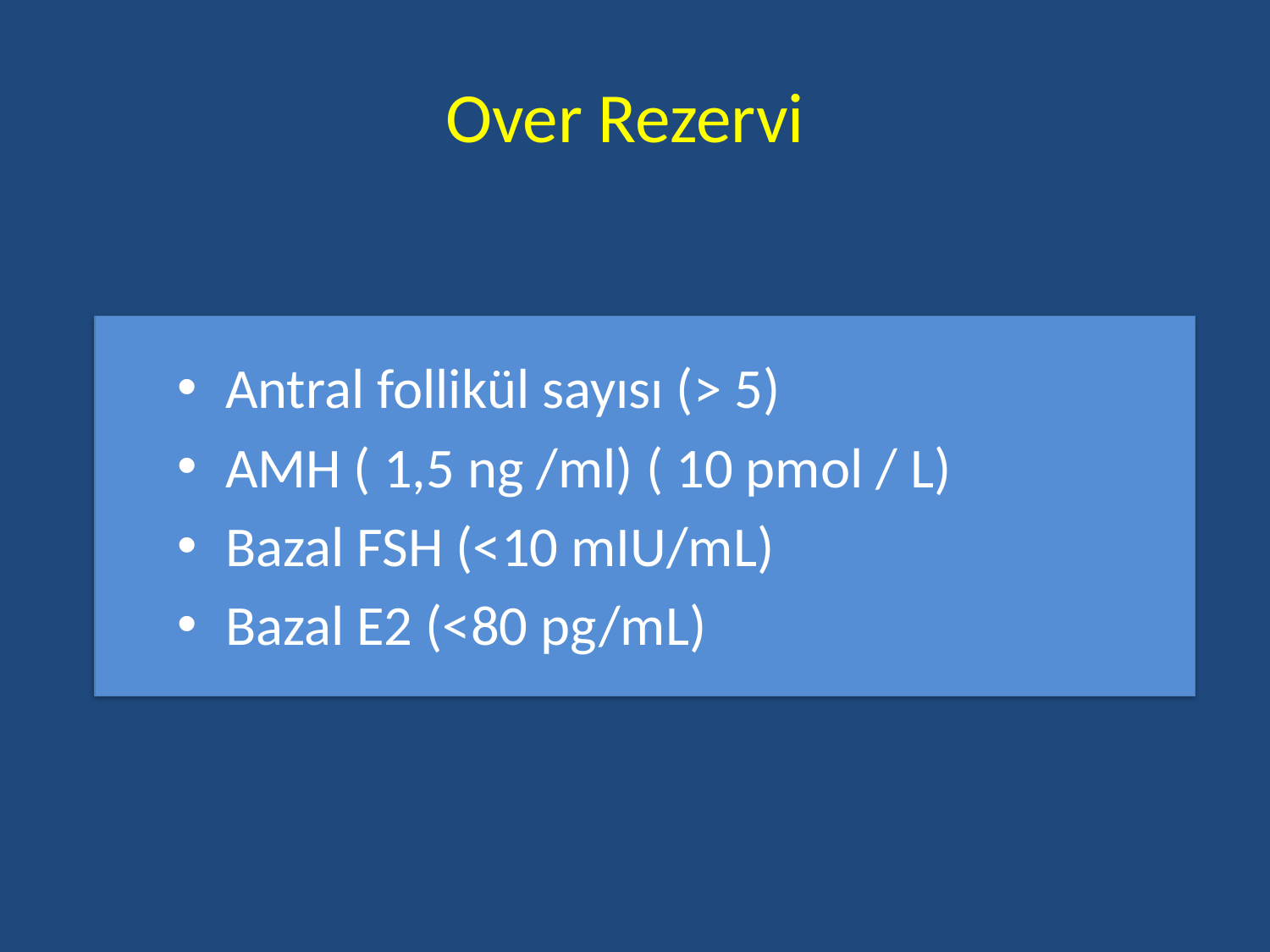

Over Rezervi

Antral follikül sayısı (> 5)
AMH ( 1,5 ng /ml) ( 10 pmol / L)
Bazal FSH (<10 mIU/mL)
Bazal E2 (<80 pg/mL)